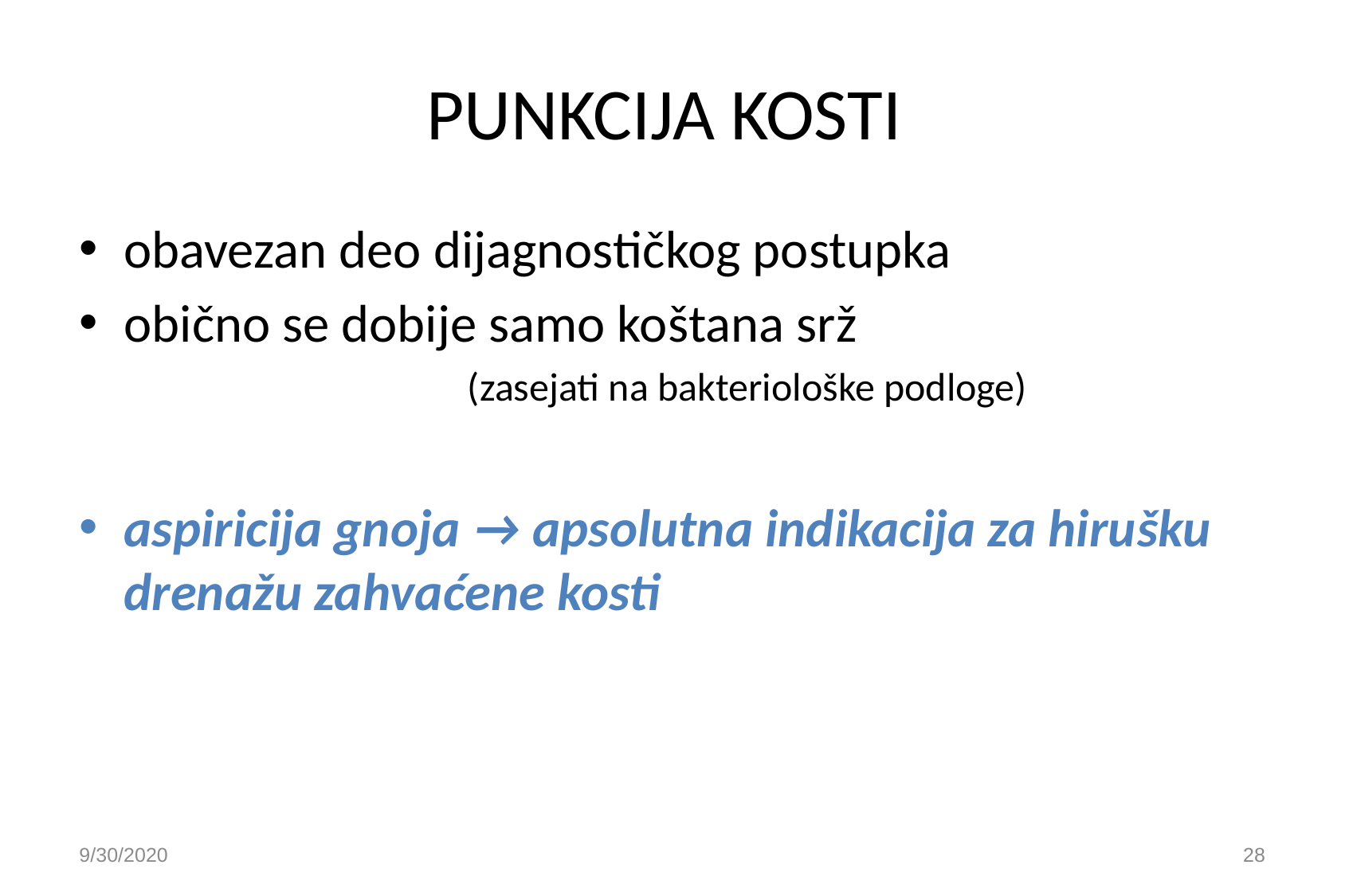

# PUNKCIJA KOSTI
obavezan deo dijagnostičkog postupka
obično se dobije samo koštana srž
			(zasejati na bakteriološke podloge)

aspiricija gnoja → apsolutna indikacija za hirušku drenažu zahvaćene kosti
9/30/2020
28